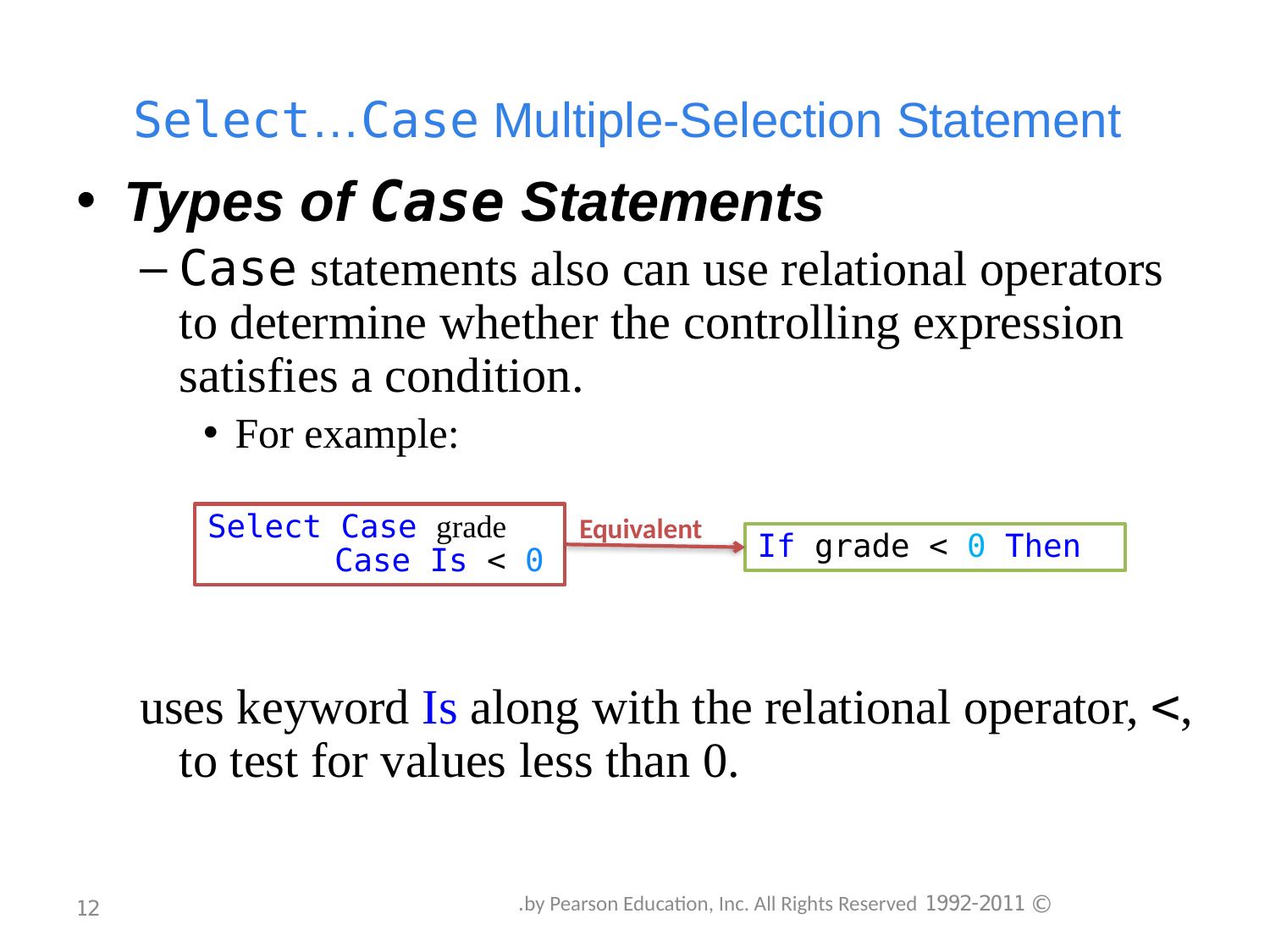

# Select…Case Multiple-Selection Statement
Types of Case Statements
Case statements also can use relational operators to determine whether the controlling expression satisfies a condition.
For example:

uses keyword Is along with the relational operator, <, to test for values less than 0.
Select Case grade
	Case Is < 0
Equivalent
If grade < 0 Then
12
© 1992-2011 by Pearson Education, Inc. All Rights Reserved.